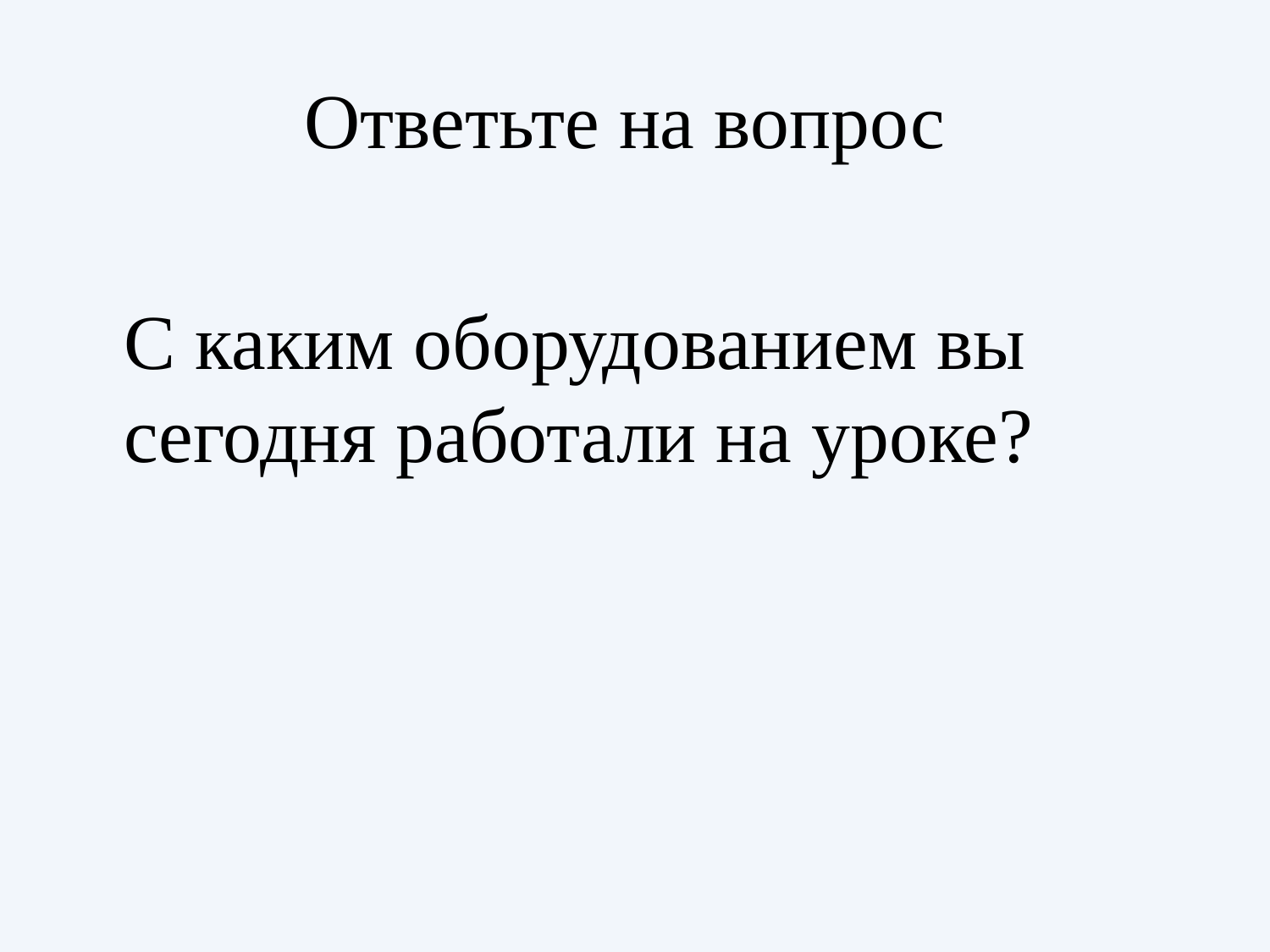

# Ответьте на вопрос
	С каким оборудованием вы сегодня работали на уроке?